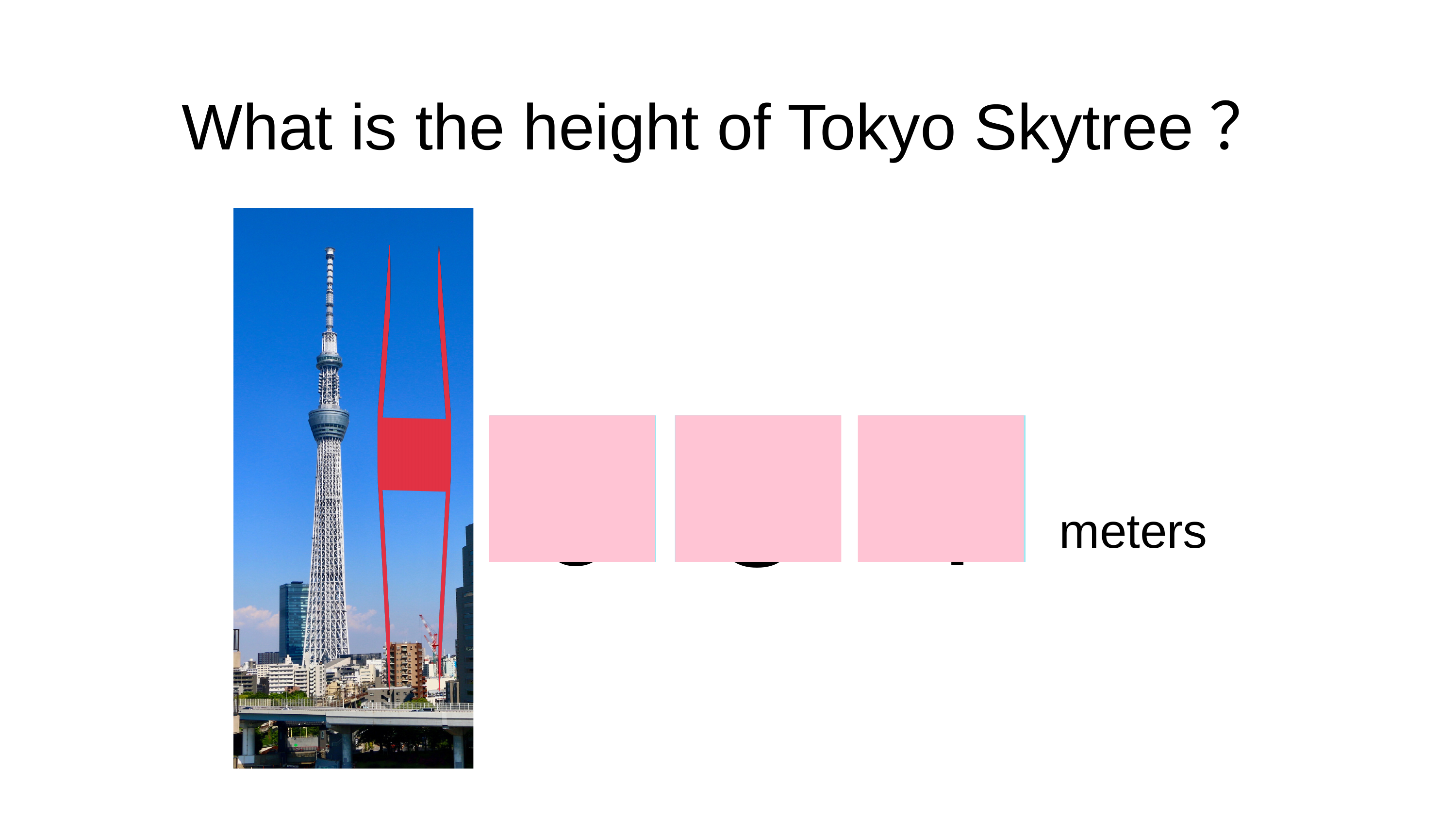

What is the height of Tokyo Skytree？

4
6
3

meters